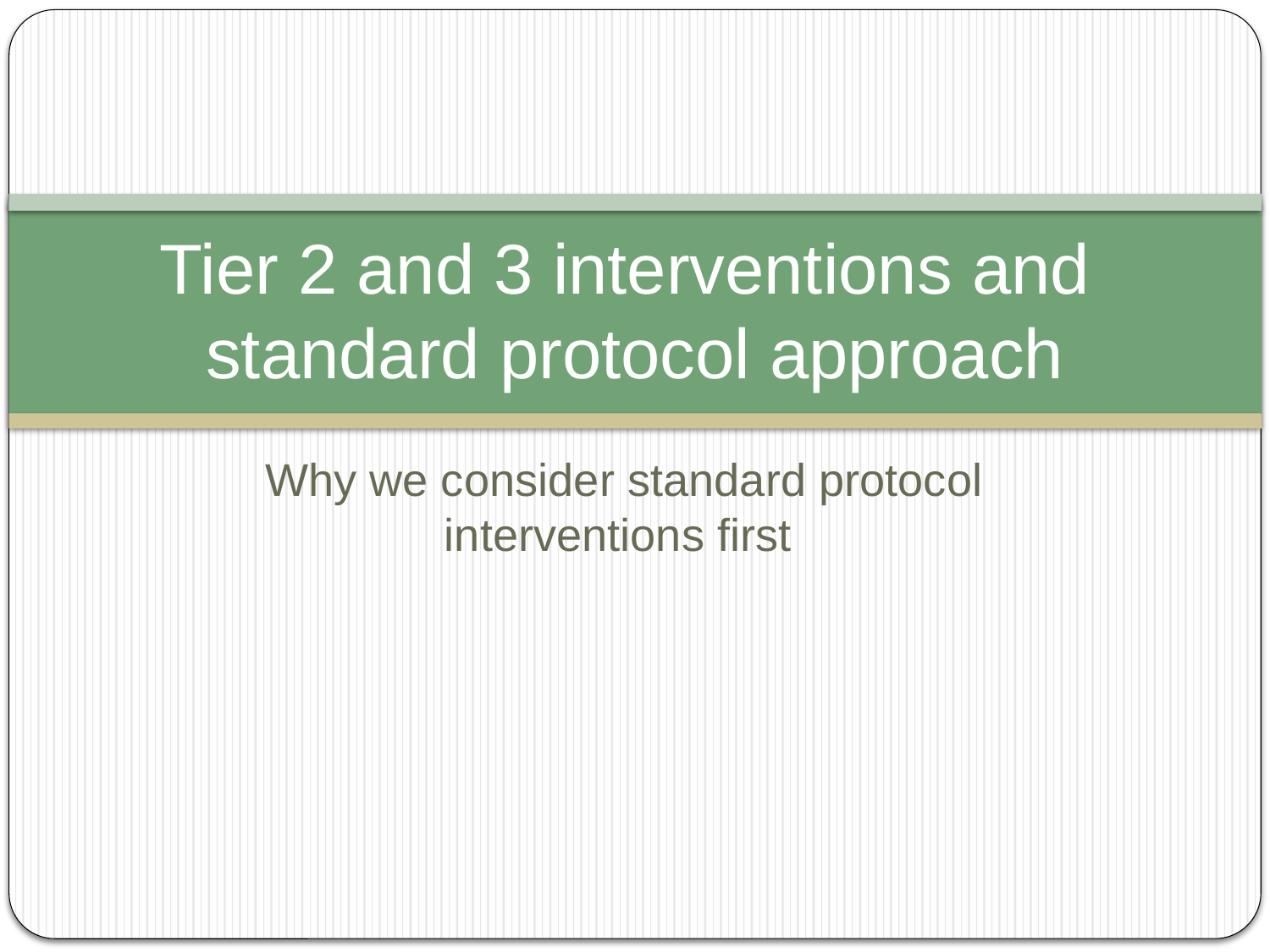

# Tier 2 and 3 interventions and standard protocol approach
Why we consider standard protocol interventions first